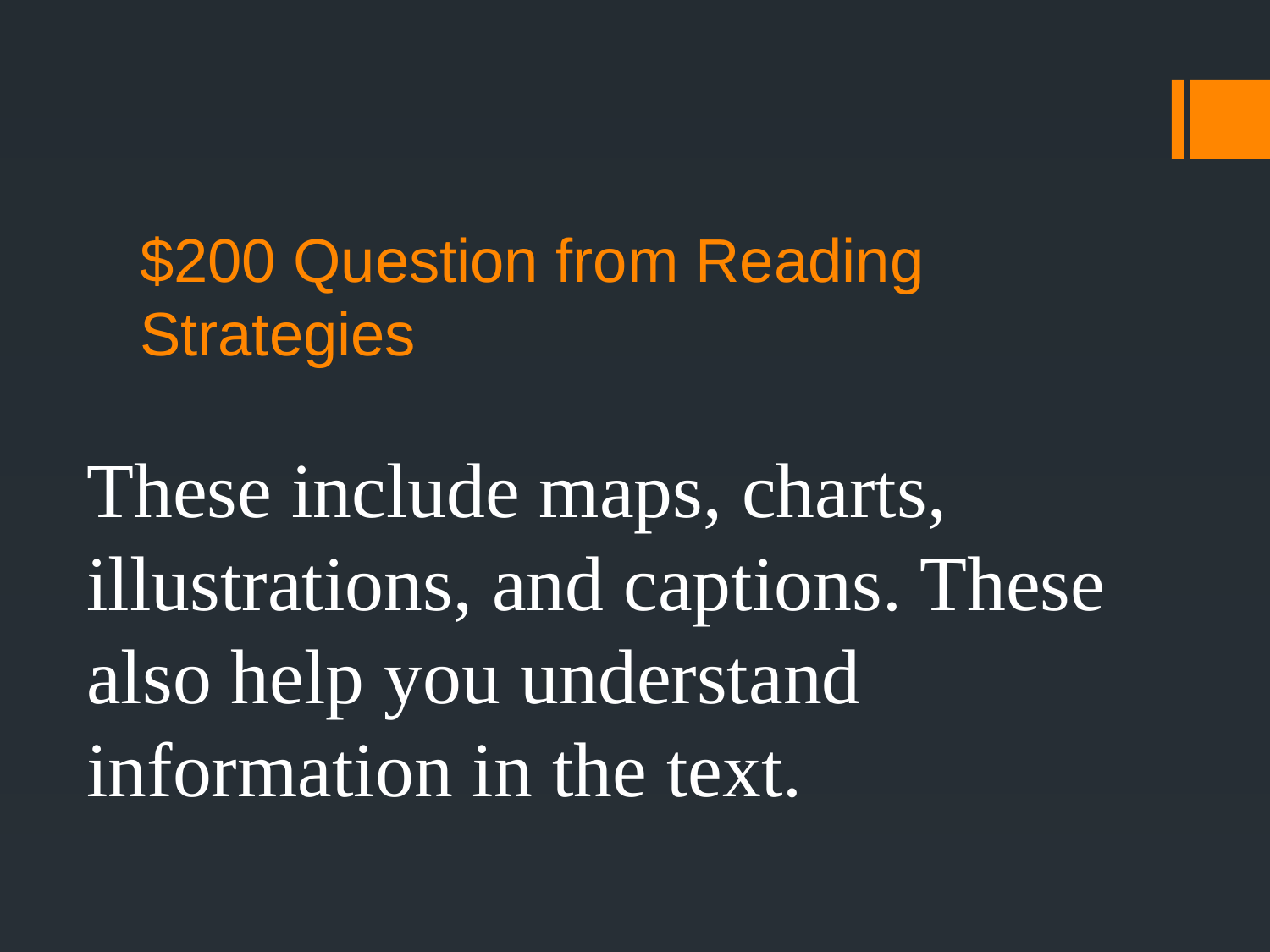

# $200 Question from Reading Strategies
These include maps, charts, illustrations, and captions. These also help you understand information in the text.